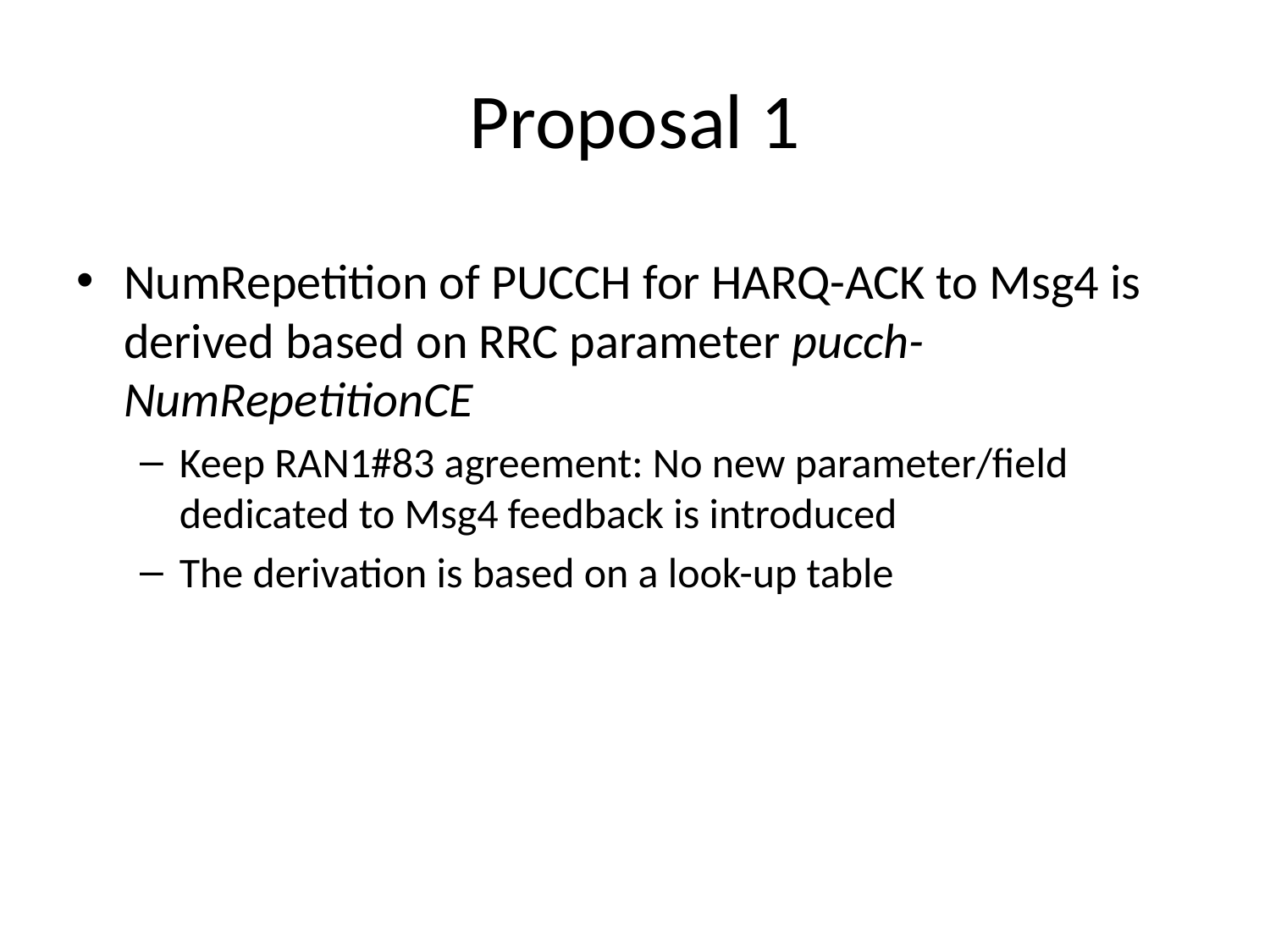

# Proposal 1
NumRepetition of PUCCH for HARQ-ACK to Msg4 is derived based on RRC parameter pucch-NumRepetitionCE
Keep RAN1#83 agreement: No new parameter/field dedicated to Msg4 feedback is introduced
The derivation is based on a look-up table